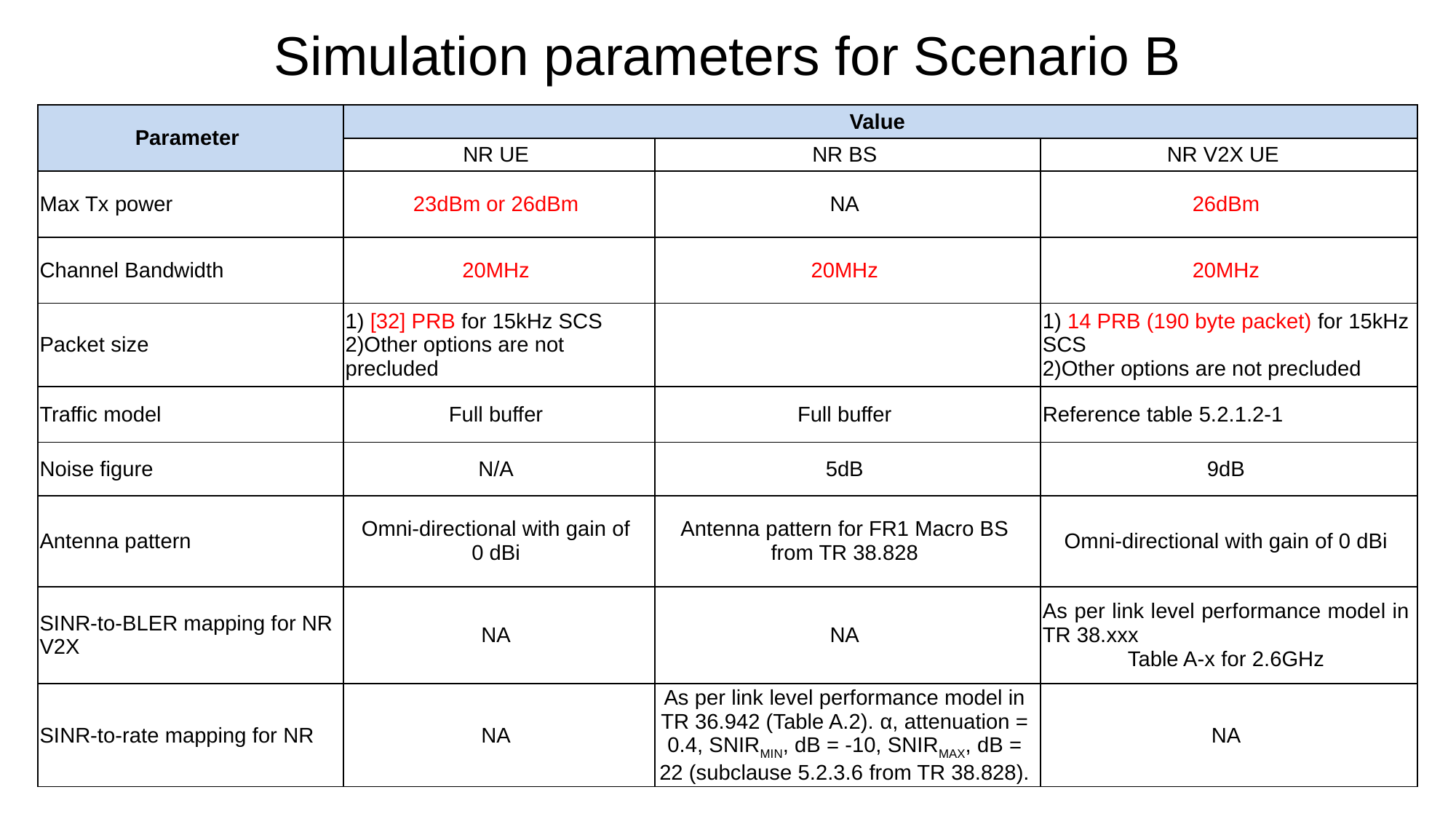

# Simulation parameters for Scenario B
| Parameter | Value |  |  |
| --- | --- | --- | --- |
|  | NR UE | NR BS | NR V2X UE |
| Max Tx power | 23dBm or 26dBm | NA | 26dBm |
| Channel Bandwidth | 20MHz | 20MHz | 20MHz |
| Packet size | 1) [32] PRB for 15kHz SCS 2)Other options are not precluded |  | 1) 14 PRB (190 byte packet) for 15kHz SCS 2)Other options are not precluded |
| Traffic model | Full buffer | Full buffer | Reference table 5.2.1.2-1 |
| Noise figure | N/A | 5dB | 9dB |
| Antenna pattern | Omni-directional with gain of 0 dBi | Antenna pattern for FR1 Macro BS from TR 38.828 | Omni-directional with gain of 0 dBi |
| SINR-to-BLER mapping for NR V2X | NA | NA | As per link level performance model in TR 38.xxx Table A-x for 2.6GHz |
| SINR-to-rate mapping for NR | NA | As per link level performance model in TR 36.942 (Table A.2). α, attenuation = 0.4, SNIRMIN, dB = -10, SNIRMAX, dB = 22 (subclause 5.2.3.6 from TR 38.828). | NA |